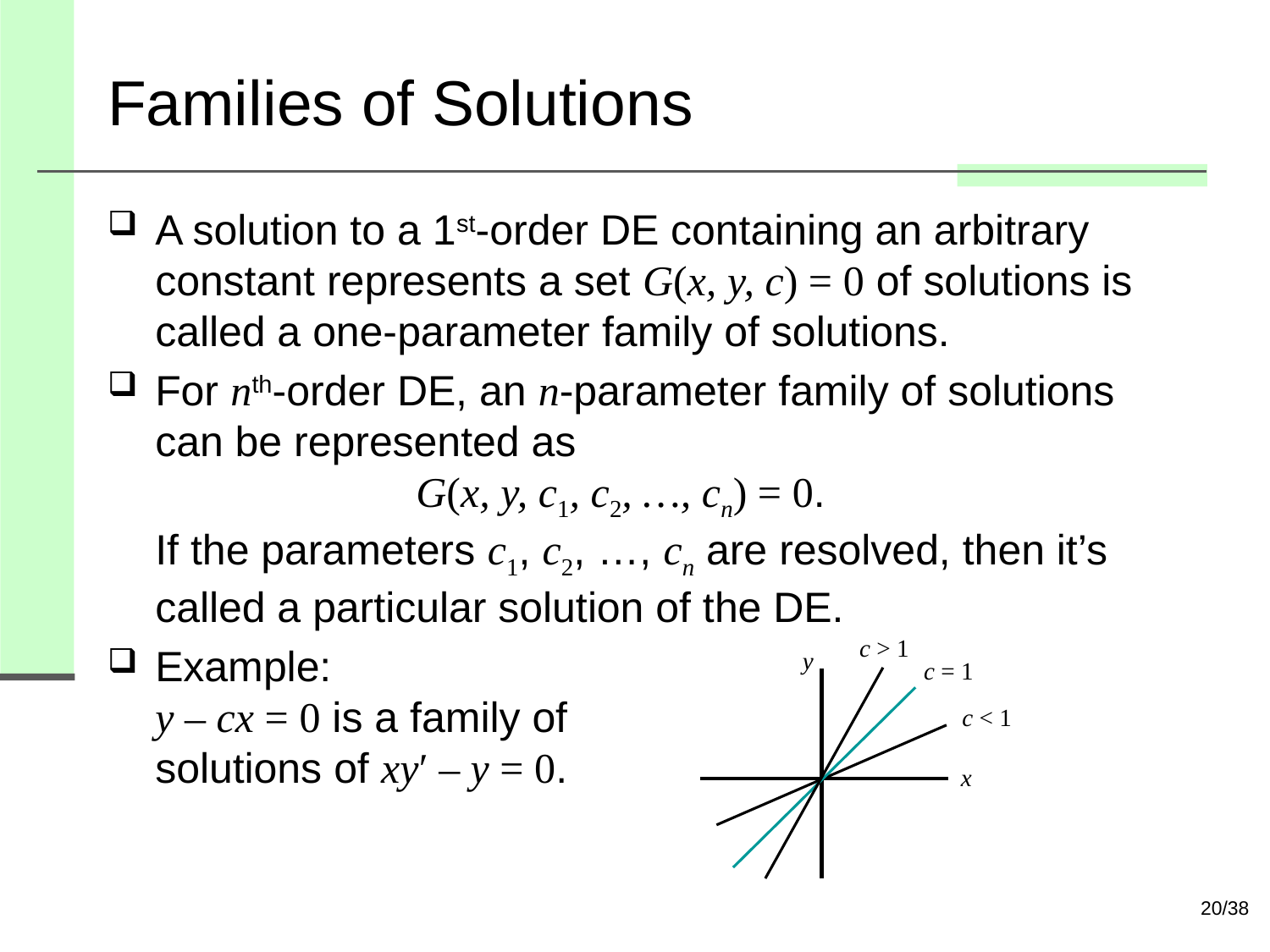

# Families of Solutions
A solution to a 1st-order DE containing an arbitrary constant represents a set G(x, y, c) = 0 of solutions is called a one-parameter family of solutions.
For nth-order DE, an n-parameter family of solutions can be represented as
                      G(x, y, c1, c2, …, cn) = 0.
If the parameters c1, c2, …, cn are resolved, then it’s called a particular solution of the DE.
Example:
y – cx = 0 is a family of
solutions of xy′ – y = 0.
c > 1
y
c = 1
c < 1
x
20